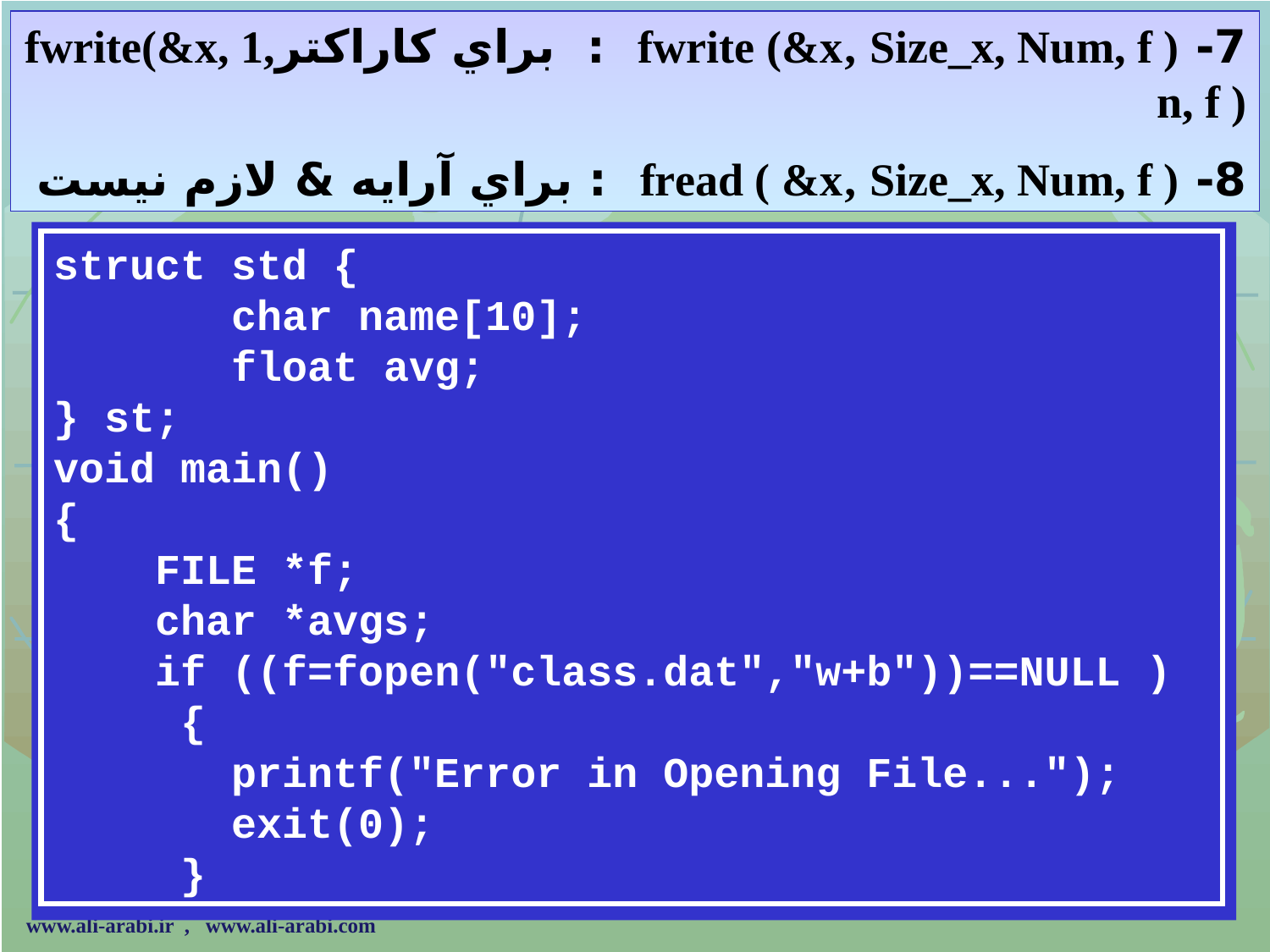

7- fwrite (&x‚ Size_x, Num, f )  :  براي كاراكترfwrite(&x, 1, n, f )
8- fread ( &x‚ Size_x, Num, f )  : براي آرايه & لازم نيست

struct std {
       char name[10];
       float avg;
} st;
void main()
{
    FILE *f;
    char *avgs;
    if ((f=fopen("class.dat","w+b"))==NULL )
     {
	  printf("Error in Opening File...");
	  exit(0);
     }